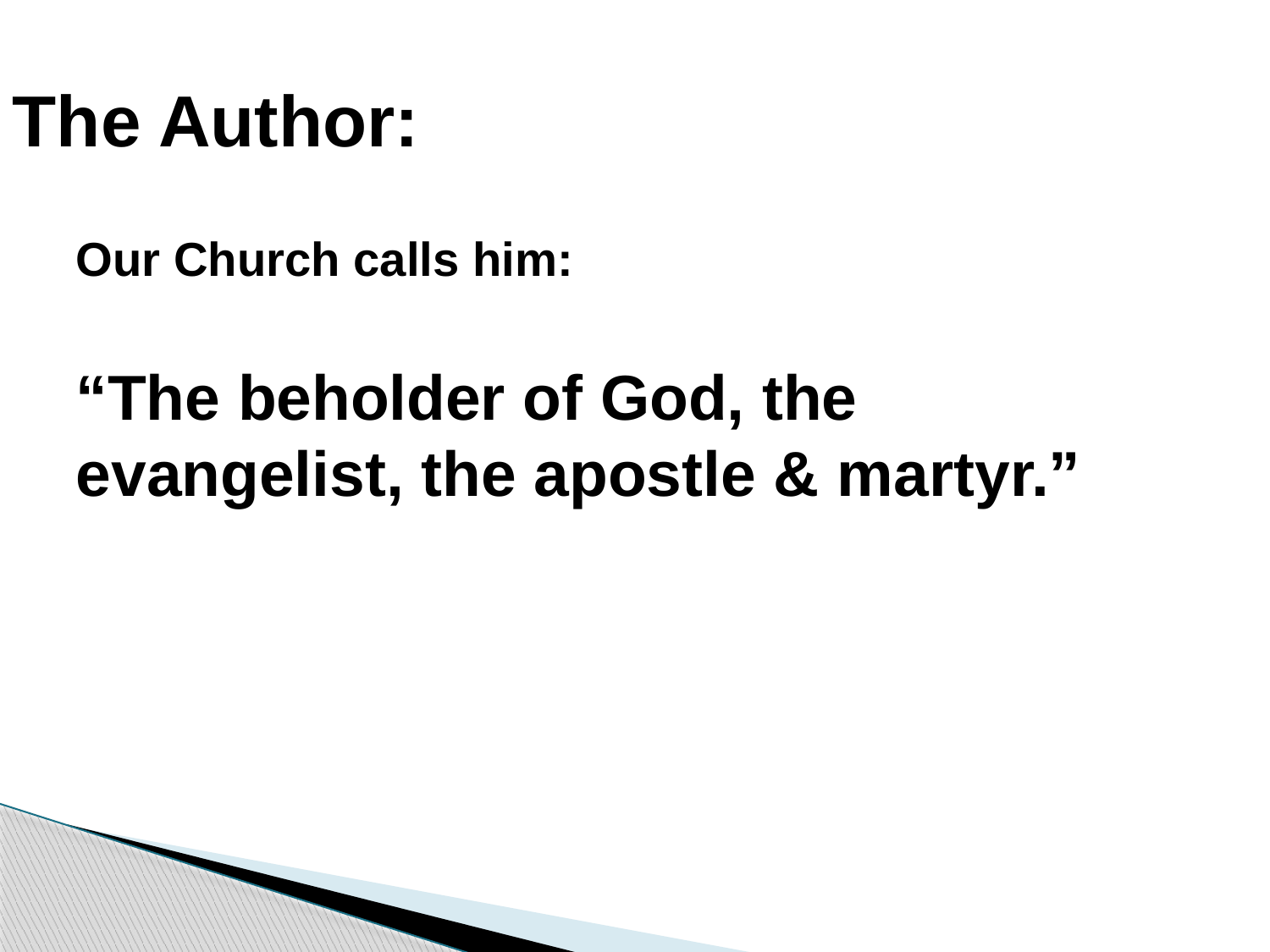

# The Author:
Our Church calls him:

“The beholder of God, the evangelist, the apostle & martyr.”